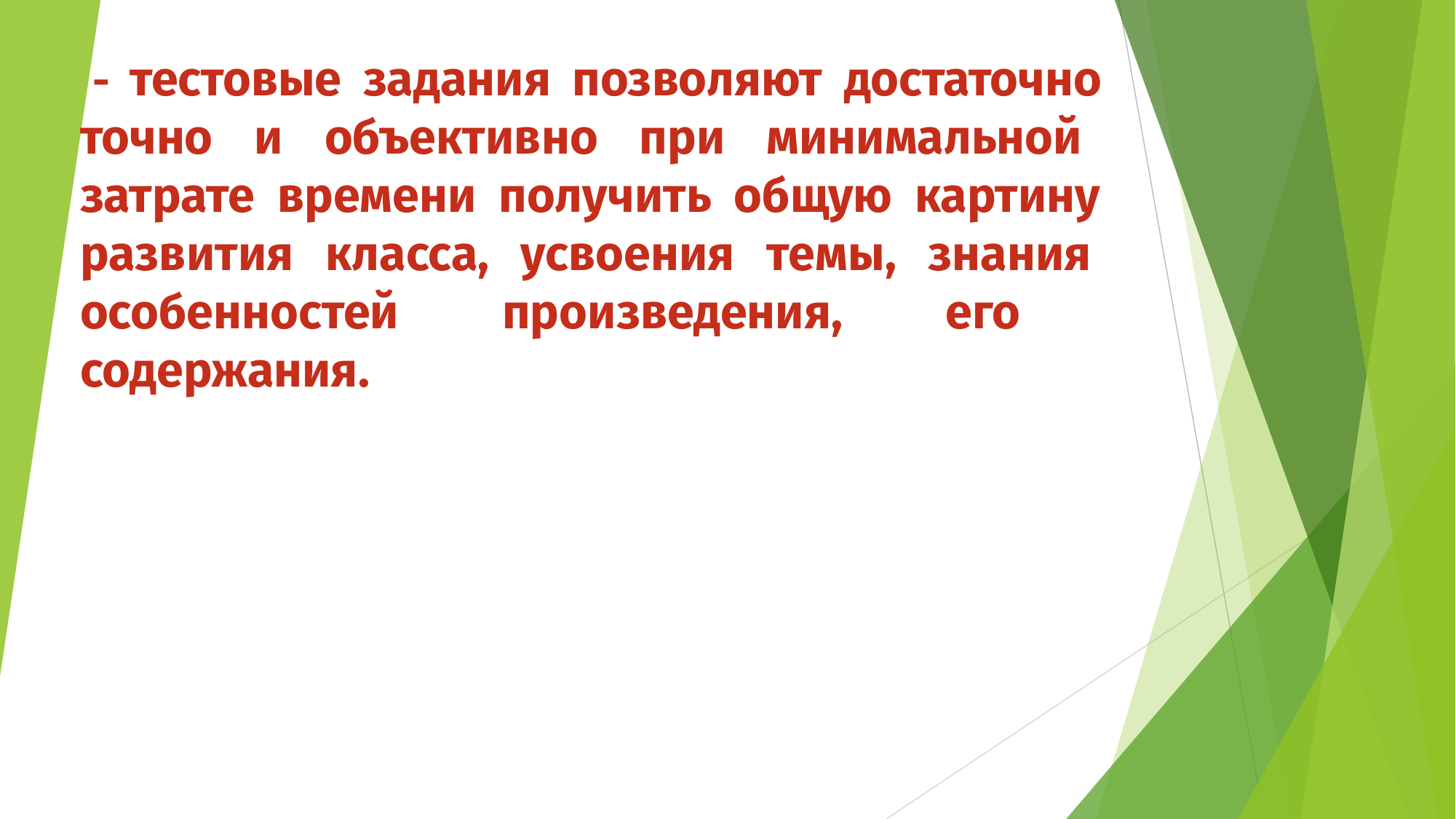

- тестовые задания позволяют достаточно  точно и объективно при минимальной  затрате времени получить общую картину  развития класса, усвоения темы, знания  особенностей произведения, его  содержания.